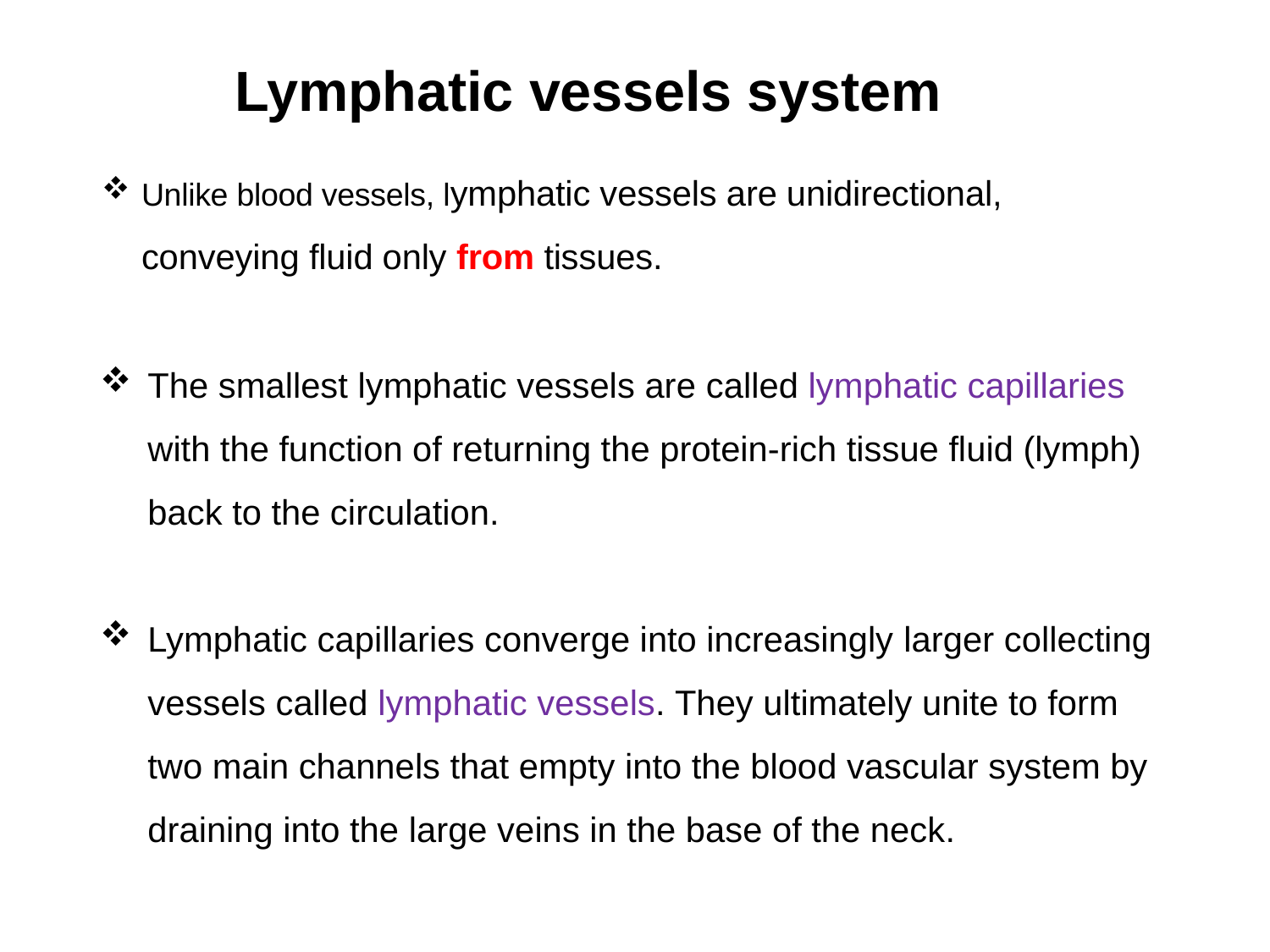

# Lymphatic vessels system
Unlike blood vessels, lymphatic vessels are unidirectional, conveying fluid only from tissues.

The smallest lymphatic vessels are called lymphatic capillaries with the function of returning the protein-rich tissue fluid (lymph) back to the circulation.

Lymphatic capillaries converge into increasingly larger collecting vessels called lymphatic vessels. They ultimately unite to form two main channels that empty into the blood vascular system by draining into the large veins in the base of the neck.